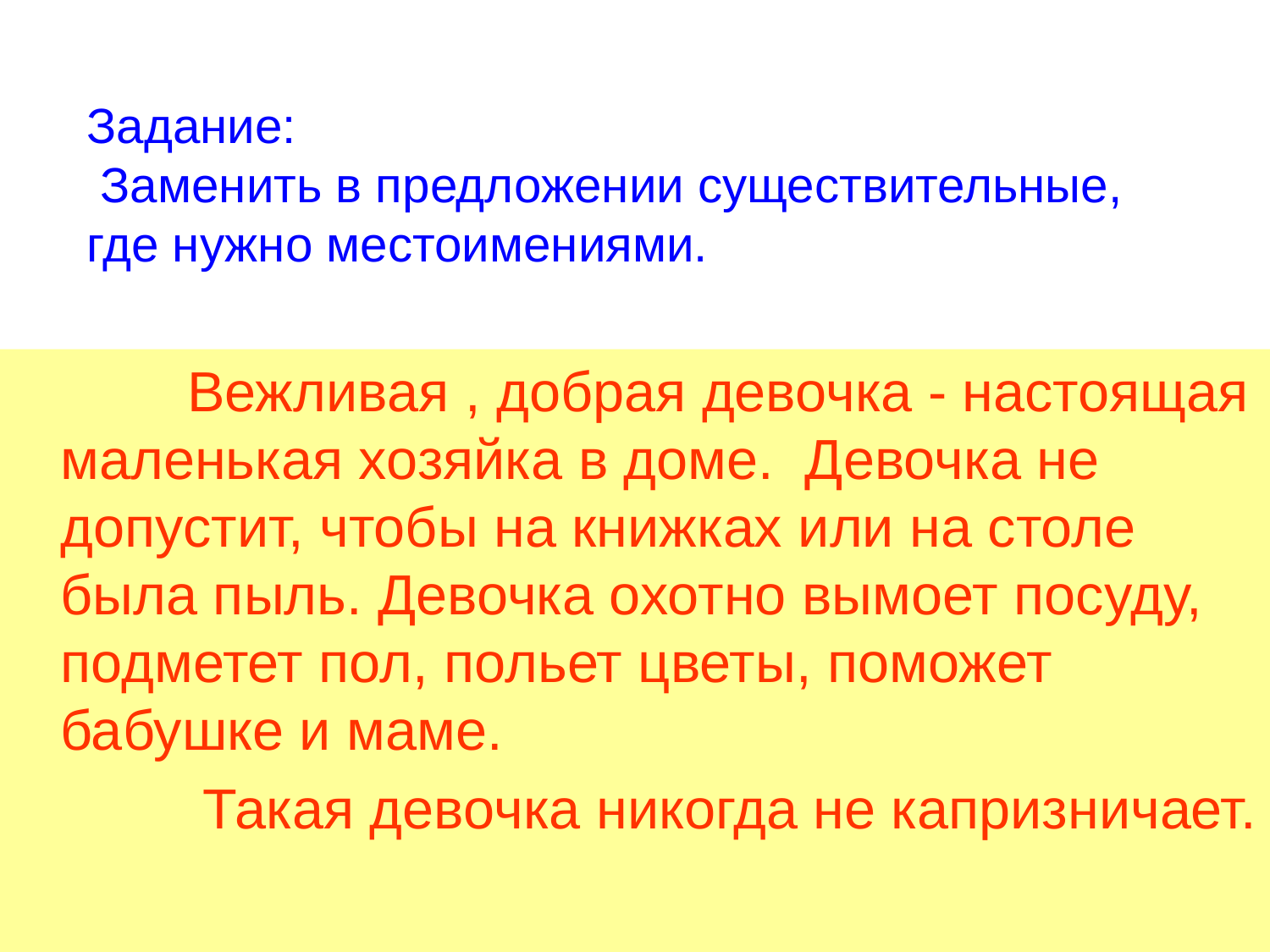

# Задание: Заменить в предложении существительные, где нужно местоимениями.
		Вежливая , добрая девочка - настоящая маленькая хозяйка в доме.  Девочка не допустит, чтобы на книжках или на столе была пыль. Девочка охотно вымоет посуду, подметет пол, польет цветы, поможет бабушке и маме.
		 Такая девочка никогда не капризничает.